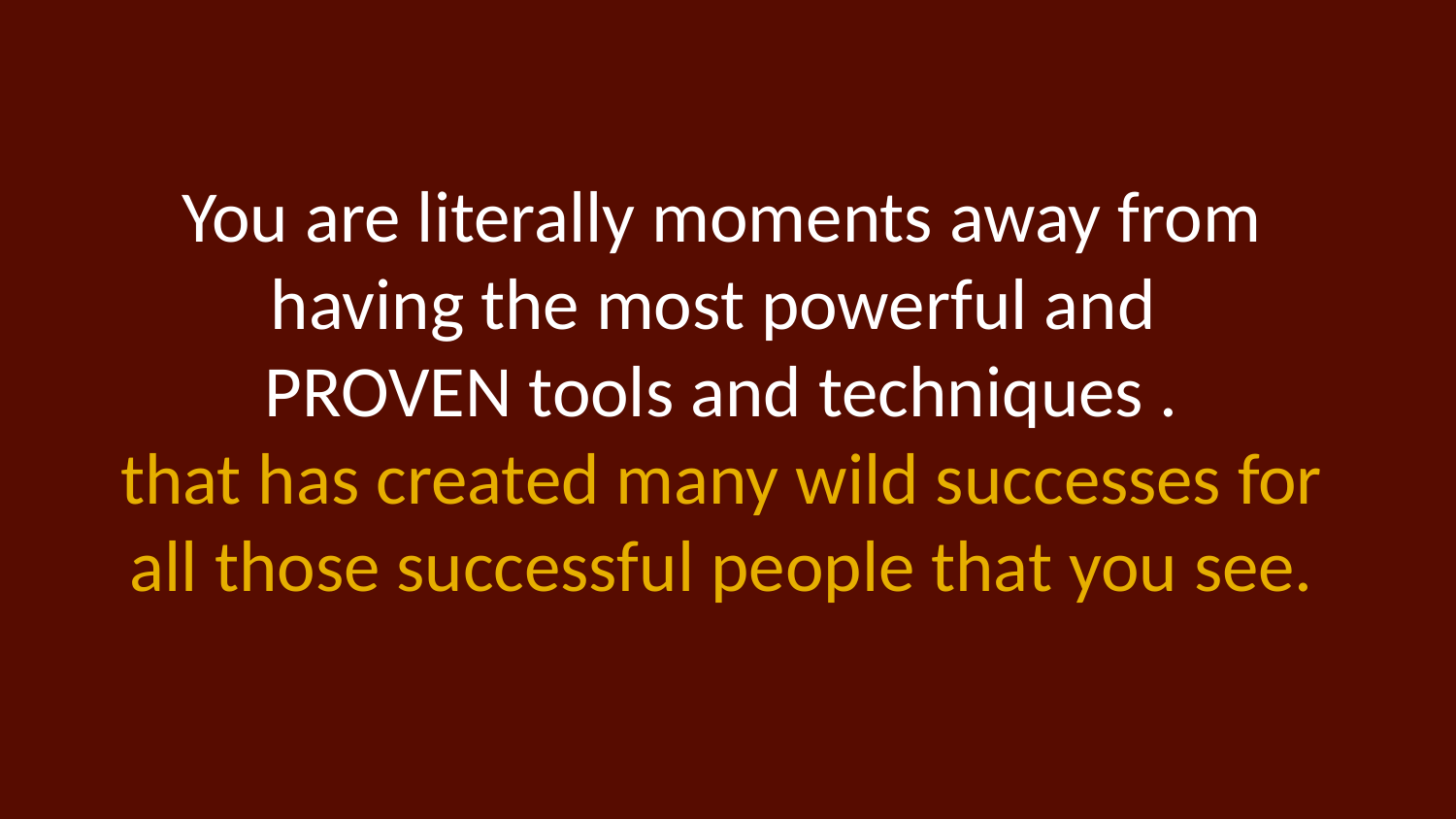

You are literally moments away from having the most powerful and
PROVEN tools and techniques .
that has created many wild successes for all those successful people that you see.